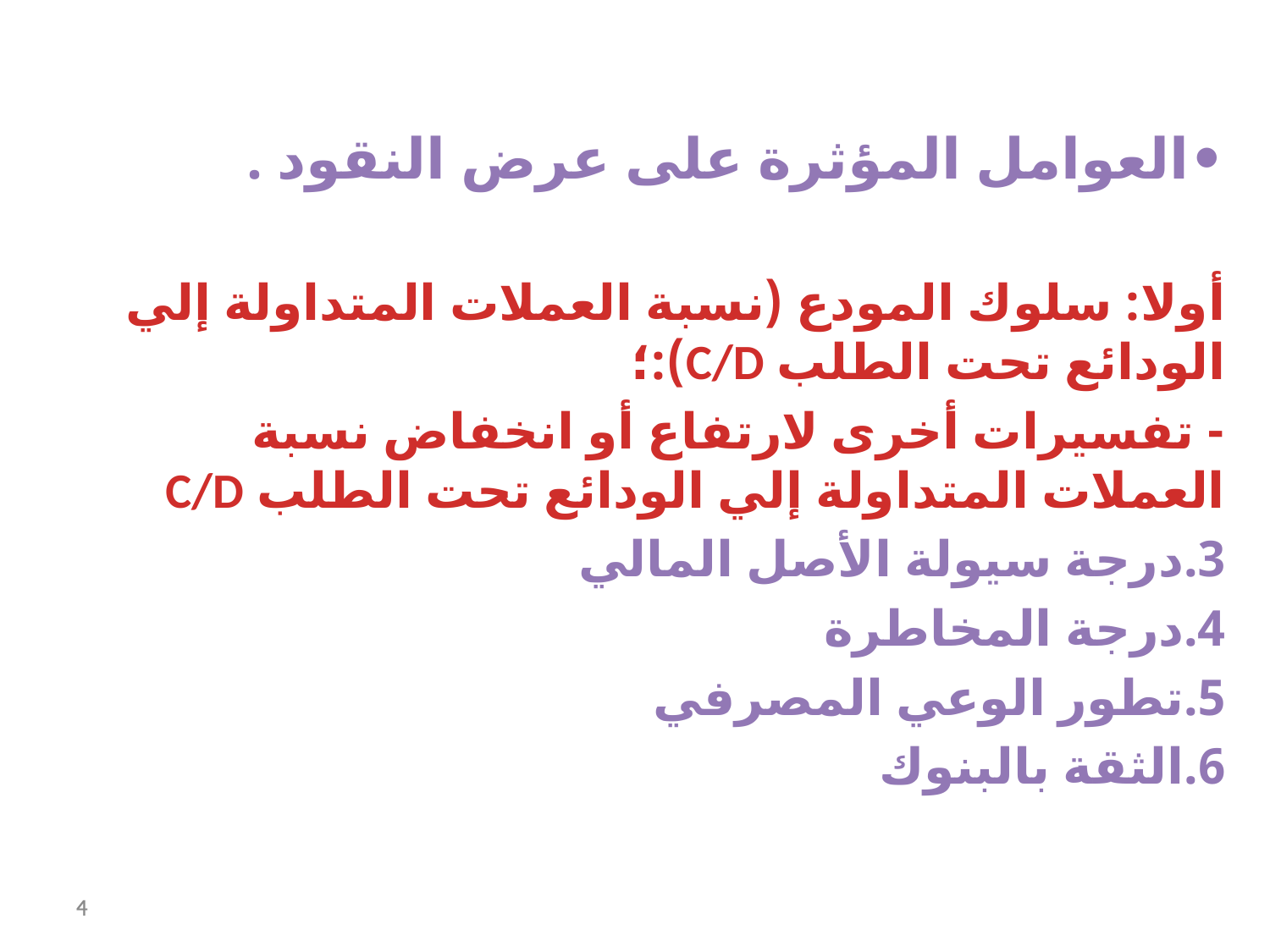

•	العوامل المؤثرة على عرض النقود .
أولا: سلوك المودع (نسبة العملات المتداولة إلي الودائع تحت الطلب C/D):؛
- تفسيرات أخرى لارتفاع أو انخفاض نسبة العملات المتداولة إلي الودائع تحت الطلب C/D
3.	درجة سيولة الأصل المالي
4.	درجة المخاطرة
5.	تطور الوعي المصرفي
6.	الثقة بالبنوك

4